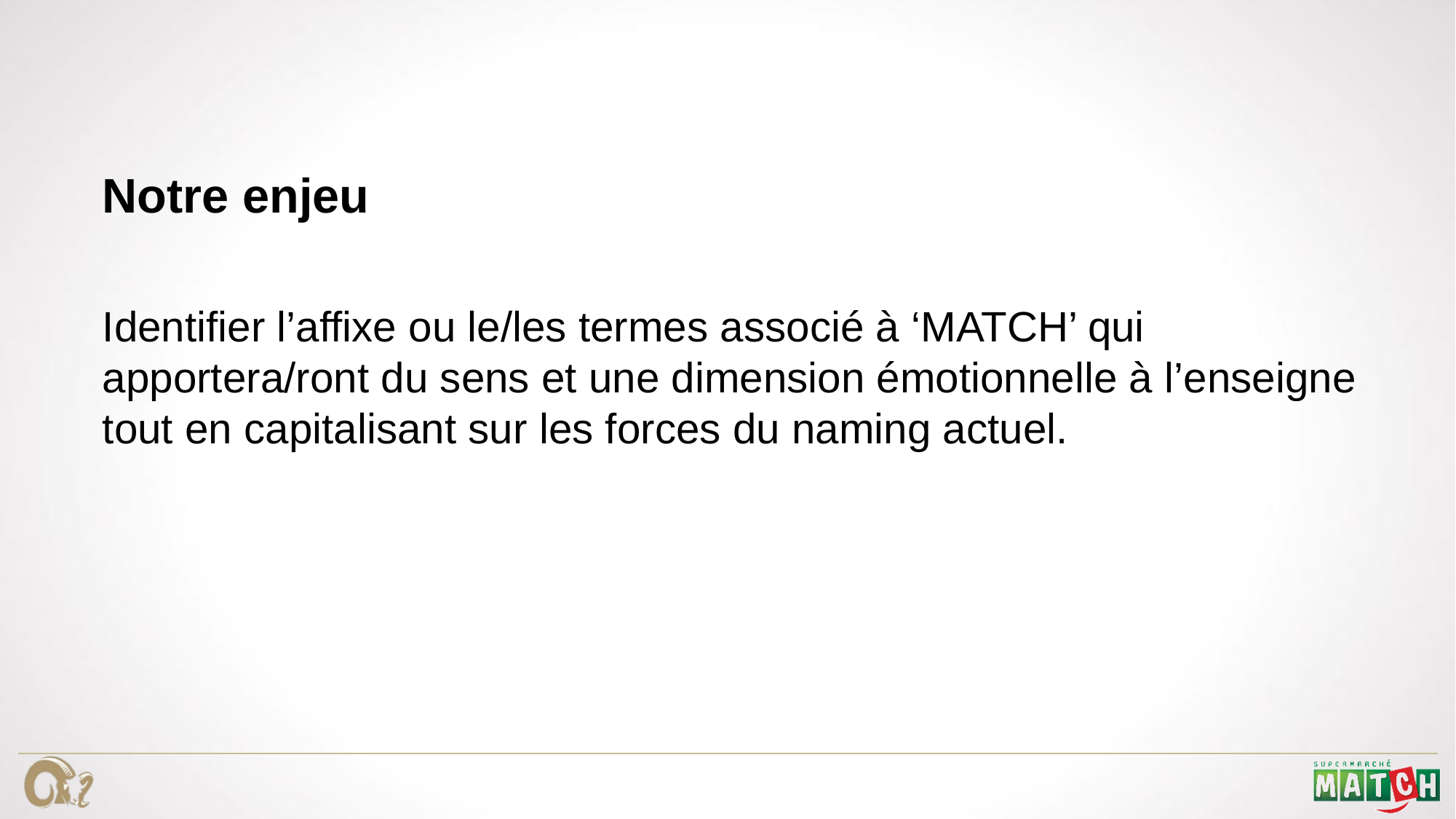

Notre enjeu

Identifier l’affixe ou le/les termes associé à ‘MATCH’ qui apportera/ront du sens et une dimension émotionnelle à l’enseigne tout en capitalisant sur les forces du naming actuel.